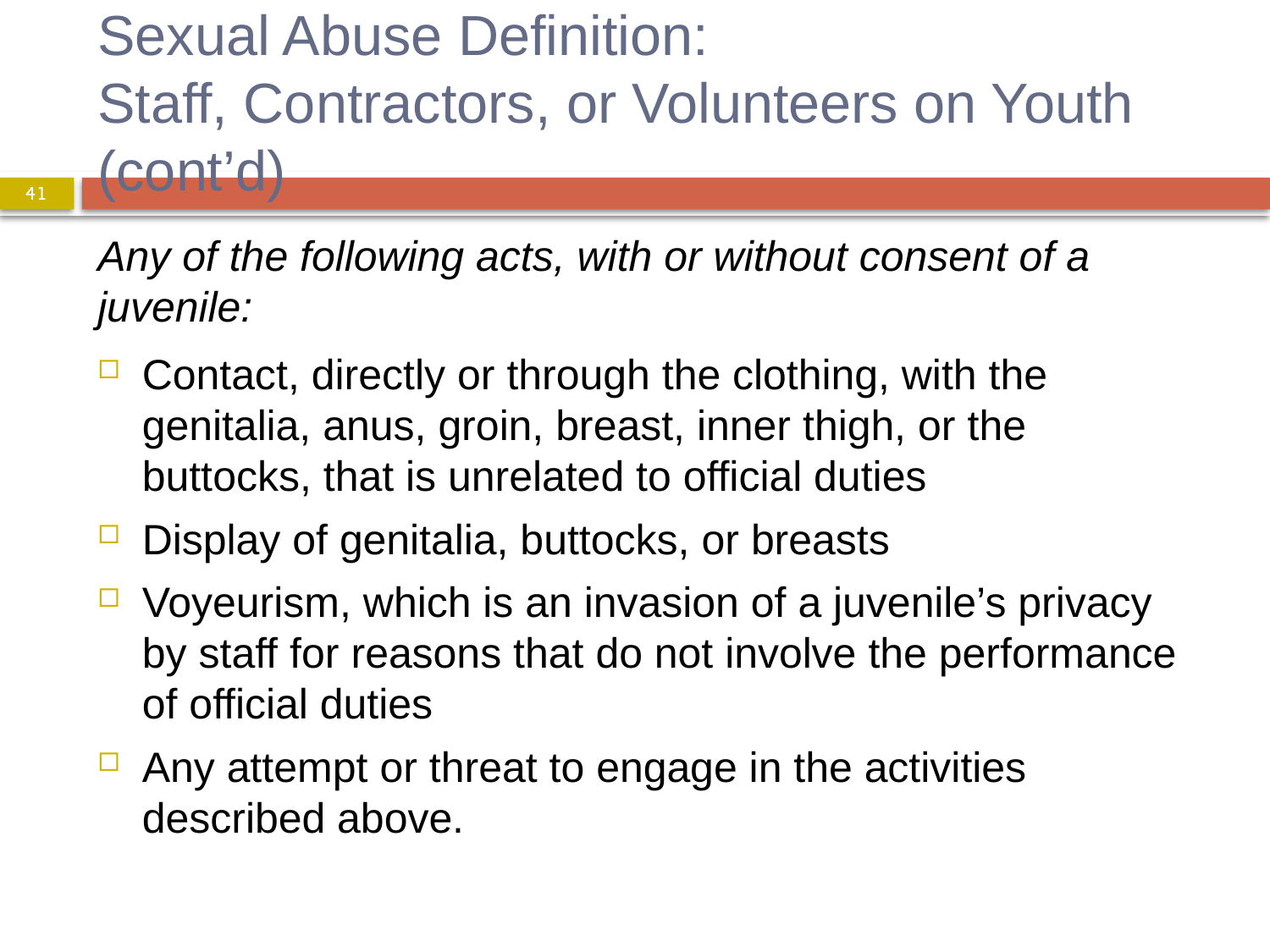

# Sexual Abuse Definition: Staff, Contractors, or Volunteers on Youth (cont’d)
41
Any of the following acts, with or without consent of a juvenile:
Contact, directly or through the clothing, with the genitalia, anus, groin, breast, inner thigh, or the buttocks, that is unrelated to official duties
Display of genitalia, buttocks, or breasts
Voyeurism, which is an invasion of a juvenile’s privacy by staff for reasons that do not involve the performance of official duties
Any attempt or threat to engage in the activities described above.